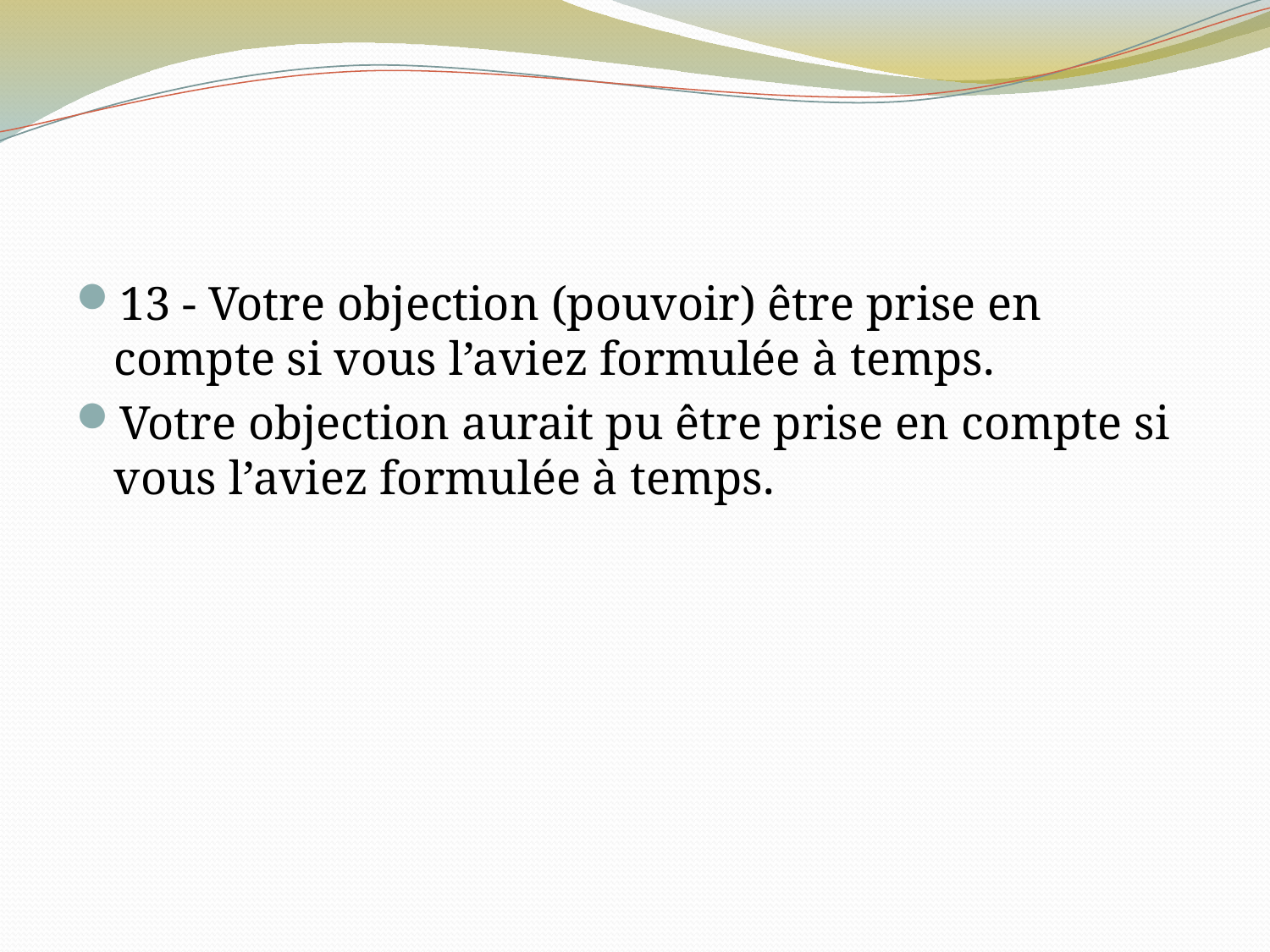

#
13 - Votre objection (pouvoir) être prise en compte si vous l’aviez formulée à temps.
Votre objection aurait pu être prise en compte si vous l’aviez formulée à temps.